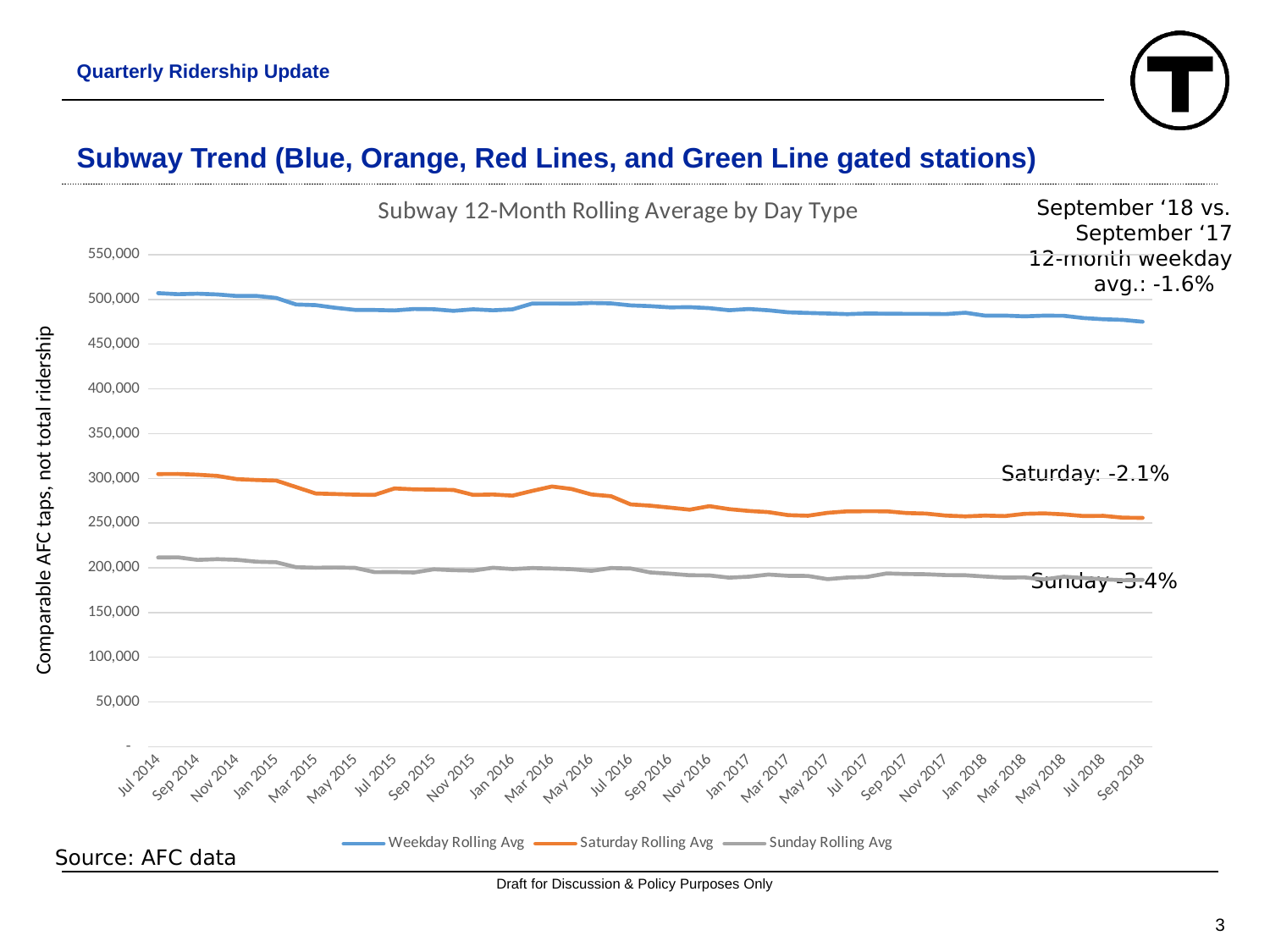

Quarterly Ridership Update
# Subway Trend (Blue, Orange, Red Lines, and Green Line gated stations)

### Chart: Subway 12-Month Rolling Average by Day Type

| Category | Weekday Rolling Avg | Saturday Rolling Avg | Sunday Rolling Avg |
|---|---|---|---|
| Jul 2014 | 506996.05375939846 | 304787.59305555554 | 211484.88333333333 |
| Aug 2014 | 505821.45148667117 | 304910.6097222222 | 211719.80833333335 |
| Sep 2014 | 506377.1489073062 | 304095.6930555555 | 208818.67500000002 |
| Oct 2014 | 505539.1278269373 | 302701.9013888889 | 209615.82083333333 |
| Nov 2014 | 503760.24449360394 | 299090.5680555556 | 208924.79583333337 |
| Dec 2014 | 503815.2123868218 | 298160.7555555556 | 206771.59583333333 |
| Jan 2015 | 501581.9600058694 | 297462.9013888889 | 206138.51249999998 |
| Feb 2015 | 494303.6222865712 | 290281.4263888889 | 200632.9916666666 |
| Mar 2015 | 493588.4877627617 | 283087.6375 | 200004.775 |
| Apr 2015 | 490601.05215670104 | 282481.7208333333 | 200279.6708333333 |
| May 2015 | 488238.76247416134 | 281803.1041666667 | 199904.72499999998 |
| Jun 2015 | 488155.42517257406 | 281577.7083333333 | 195082.54166666666 |
| Jul 2015 | 487663.6262595306 | 288725.5972222222 | 195203.58333333334 |
| Aug 2015 | 489246.3071758365 | 287680.54722222226 | 194748.30000000002 |
| Sep 2015 | 488977.72781075723 | 287437.2763888889 | 198282.93333333332 |
| Oct 2015 | 487216.1118687281 | 287045.1763888889 | 197258.43333333332 |
| Nov 2015 | 488930.6827020615 | 281496.12638888886 | 196834.94999999998 |
| Dec 2015 | 487835.3128074634 | 281931.45972222224 | 200020.77083333334 |
| Jan 2016 | 488852.0336407966 | 280679.49305555556 | 198584.00416666665 |
| Feb 2016 | 495332.715219744 | 285985.11388888885 | 199681.78333333333 |
| Mar 2016 | 495442.6769174665 | 290893.24305555556 | 199118.8583333333 |
| Apr 2016 | 495219.78676595143 | 288083.84305555554 | 198380.94166666665 |
| May 2016 | 495982.5685119831 | 282036.6430555556 | 196576.7416666667 |
| Jun 2016 | 495532.4662392558 | 280044.2680555556 | 199681.75 |
| Jul 2016 | 493265.7195173788 | 270886.0958333334 | 199161.8583333333 |
| Aug 2016 | 492450.6016774892 | 269445.53750000003 | 194795.60833333337 |
| Sep 2016 | 491075.5778679654 | 267277.45416666666 | 193390.50416666665 |
| Oct 2016 | 491356.5197244181 | 264993.50416666665 | 191657.75 |
| Nov 2016 | 490213.7808355291 | 268926.55833333335 | 191485.00833333333 |
| Dec 2016 | 487854.458371761 | 265599.4 | 188975.6333333333 |
| Jan 2017 | 489263.09587176103 | 263589.55 | 190000.9 |
| Feb 2017 | 487811.2432401821 | 262228.13333333336 | 192448.35 |
| Mar 2017 | 485563.57295032707 | 258845.86250000002 | 191056.475 |
| Apr 2017 | 484877.27713503124 | 258172.62916666668 | 190852.49166666667 |
| May 2017 | 484260.13121151034 | 261478.57916666663 | 187311.875 |
| Jun 2017 | 483513.3963630255 | 263114.6625 | 189106.83333333334 |
| Jul 2017 | 484257.73366461275 | 263225.7291666667 | 189759.2666666667 |
| Aug 2017 | 484025.2155486707 | 263185.7083333333 | 193633.08333333334 |
| Sep 2017 | 483865.1379693057 | 261254.4833333333 | 193061.10416666666 |
| Oct 2017 | 483826.96192312957 | 260619.09583333333 | 192738.38749999998 |
| Nov 2017 | 483584.0650977329 | 258351.47083333333 | 191806.38749999998 |
| Dec 2017 | 485057.95821367484 | 257422.4375 | 191649.3583333333 |
| Jan 2018 | 481863.16972161137 | 258327.37916666665 | 190196.6708333333 |
| Feb 2018 | 481898.8100724886 | 257774.4208333333 | 189011.06666666665 |
| Mar 2018 | 481040.3281884306 | 260320.39583333337 | 189261.5875 |
| Apr 2018 | 481809.3043789068 | 260832.19583333333 | 187036.97083333333 |
| May 2018 | 481689.94831830077 | 259725.67500000002 | 190035.15 |
| Jun 2018 | 479154.2965468266 | 257816.51249999998 | 188556.65 |
| Jul 2018 | 477816.2851831902 | 258069.0625 | 187128.44999999998 |
| Aug 2018 | 477085.86851652345 | 255969.72916666666 | 186133.82500000004 |
| Sep 2018 | 475022.6143498569 | 255738.0458333333 | 186463.50833333333 |
September ‘18 vs. September ‘17
12-month weekday  avg.: -1.6%
Comparable AFC taps, not total ridership
Saturday: -2.1%
Sunday -3.4%
Source: AFC data